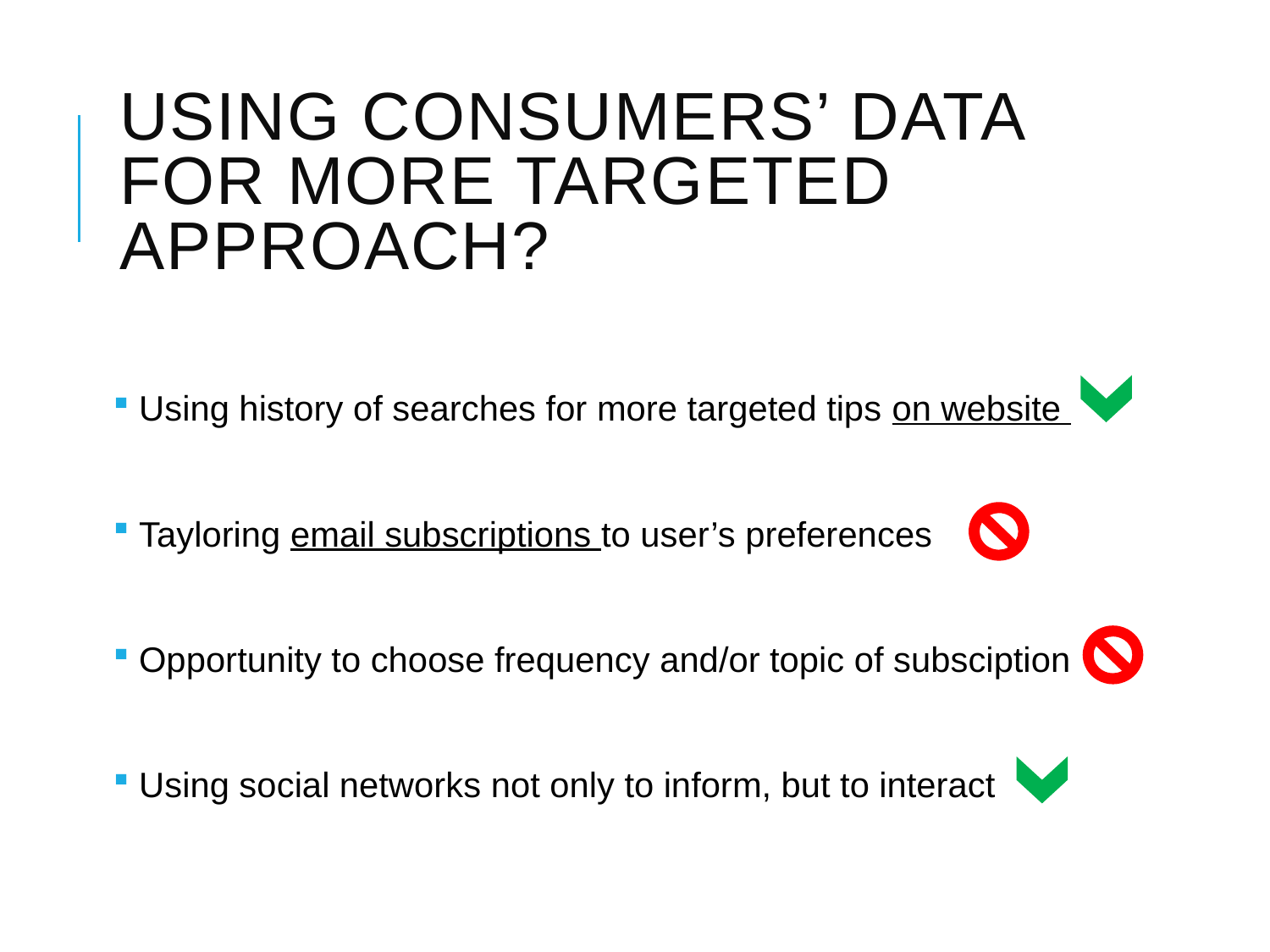

# Using consumers’ data for more targeted approach?

 Using history of searches for more targeted tips on website

 Tayloring email subscriptions to user’s preferences

 Opportunity to choose frequency and/or topic of subsciption

 Using social networks not only to inform, but to interact